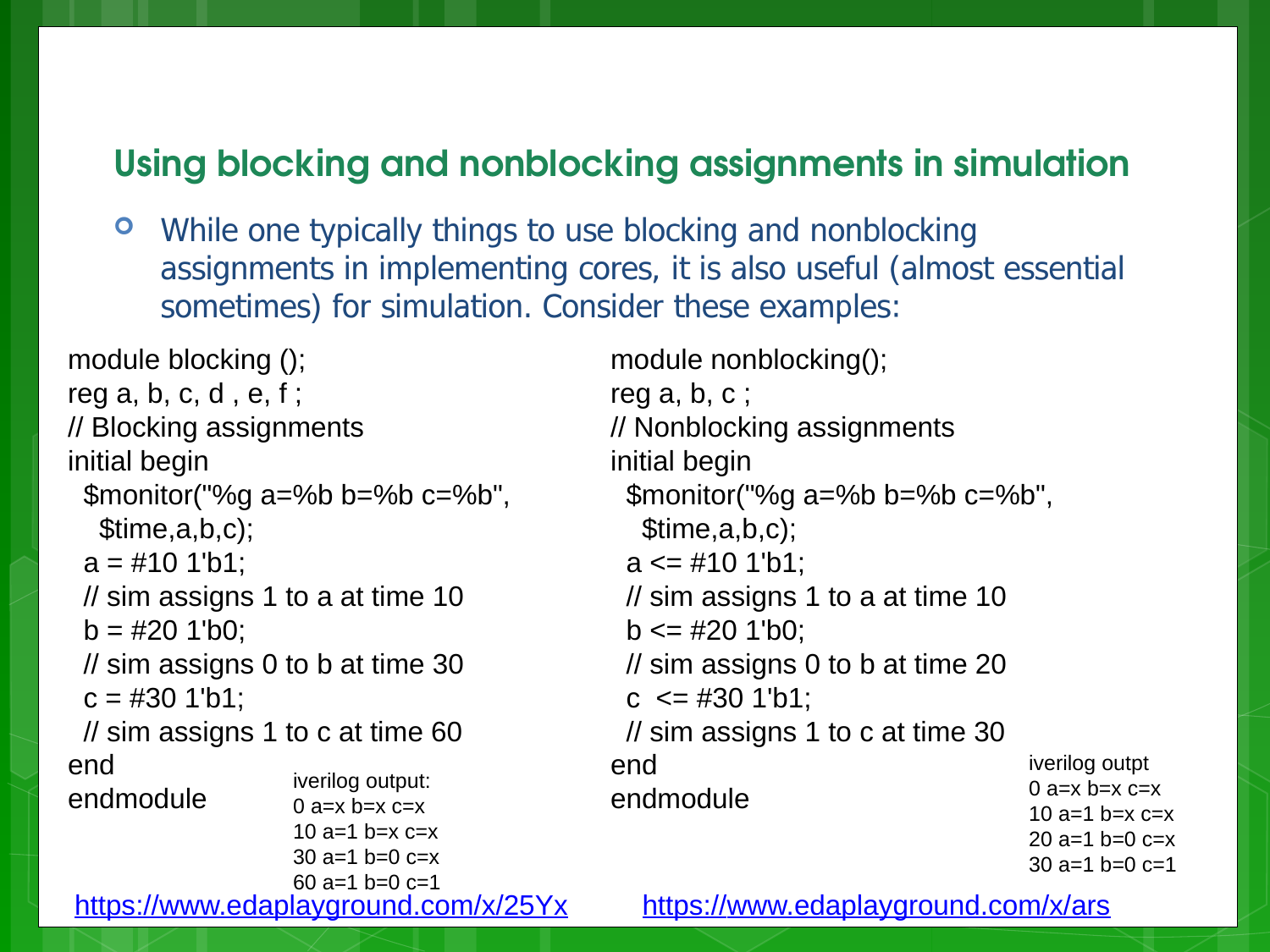

# Using blocking and nonblocking assignments in simulation
While one typically things to use blocking and nonblocking assignments in implementing cores, it is also useful (almost essential sometimes) for simulation. Consider these examples:
module blocking ();
reg a, b, c, d , e, f ;
// Blocking assignments
initial begin
  $monitor("%g a=%b b=%b c=%b",
    $time,a,b,c);
  a = #10 1'b1;
  // sim assigns 1 to a at time 10
  b = #20 1'b0;
  // sim assigns 0 to b at time 30
  c = #30 1'b1;
  // sim assigns 1 to c at time 60
end
endmodule
module nonblocking();
reg a, b, c ;
// Nonblocking assignments
initial begin
  $monitor("%g a=%b b=%b c=%b",
    $time,a,b,c);
  a <= #10 1'b1;
  // sim assigns 1 to a at time 10
  b <= #20 1'b0;
  // sim assigns 0 to b at time 20
  c  <= #30 1'b1;
  // sim assigns 1 to c at time 30
end
endmodule
iverilog outpt
0 a=x b=x c=x
10 a=1 b=x c=x
20 a=1 b=0 c=x
30 a=1 b=0 c=1
iverilog output:
0 a=x b=x c=x
10 a=1 b=x c=x
30 a=1 b=0 c=x
60 a=1 b=0 c=1
https://www.edaplayground.com/x/25Yx
https://www.edaplayground.com/x/ars